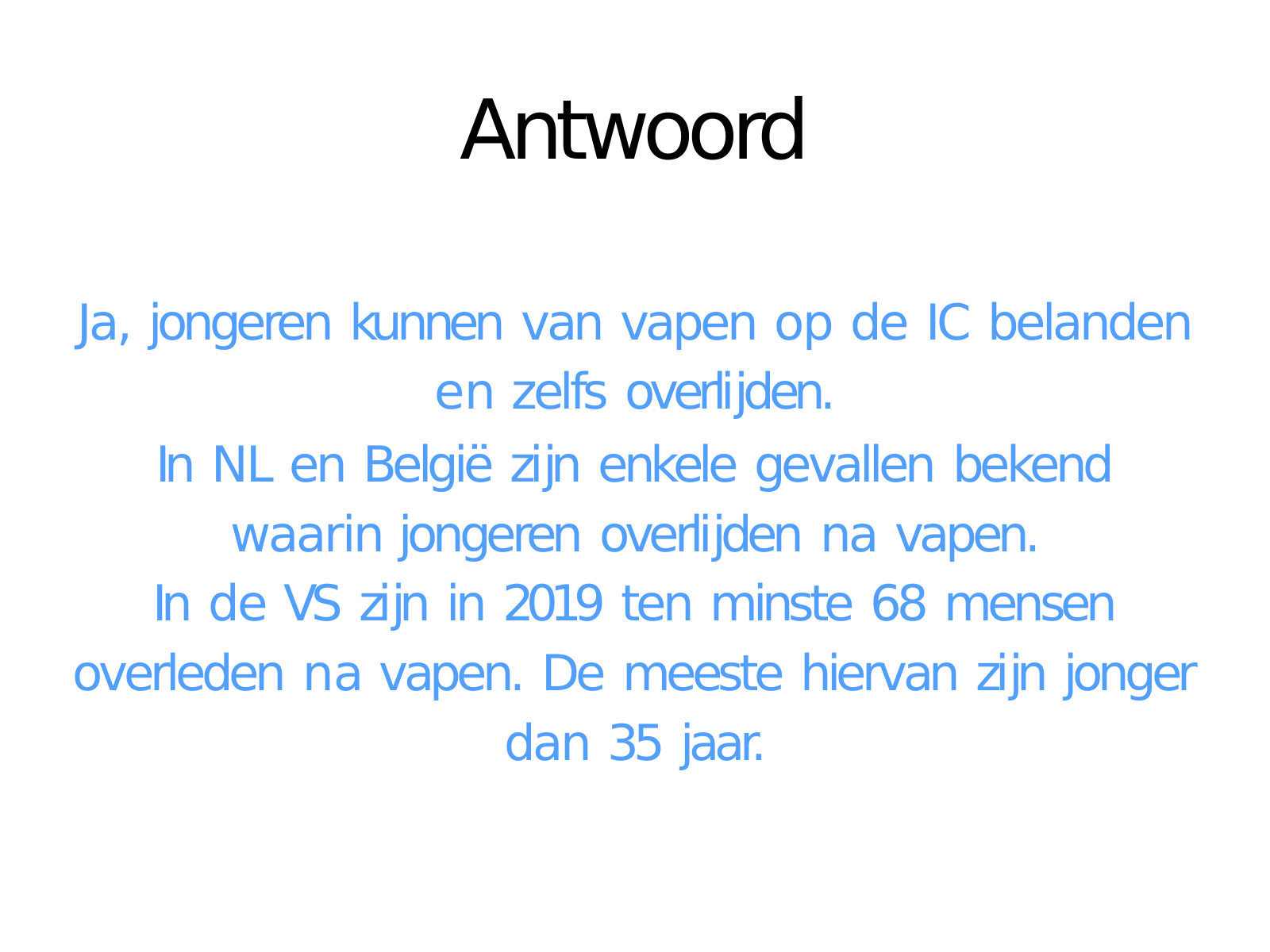

# Antwoord
Ja, jongeren kunnen van vapen op de IC belanden en zelfs overlĳden.
In NL en België zĳn enkele gevallen bekend waarin jongeren overlĳden na vapen.
In de VS zĳn in 2019 ten minste 68 mensen overleden na vapen. De meeste hiervan zĳn jonger dan 35 jaar.